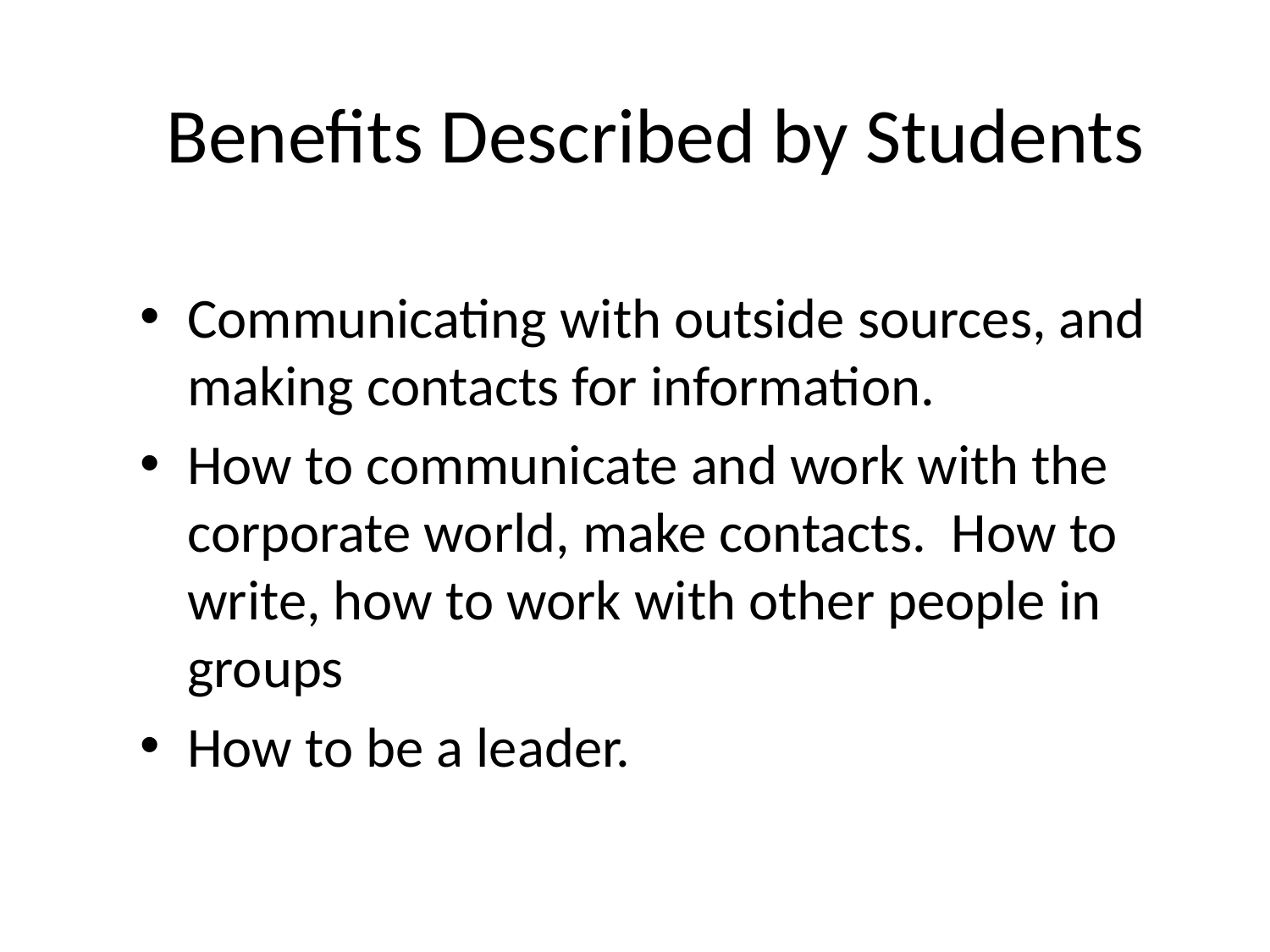

# Benefits Described by Students
Communicating with outside sources, and making contacts for information.
How to communicate and work with the corporate world, make contacts.  How to write, how to work with other people in groups
How to be a leader.